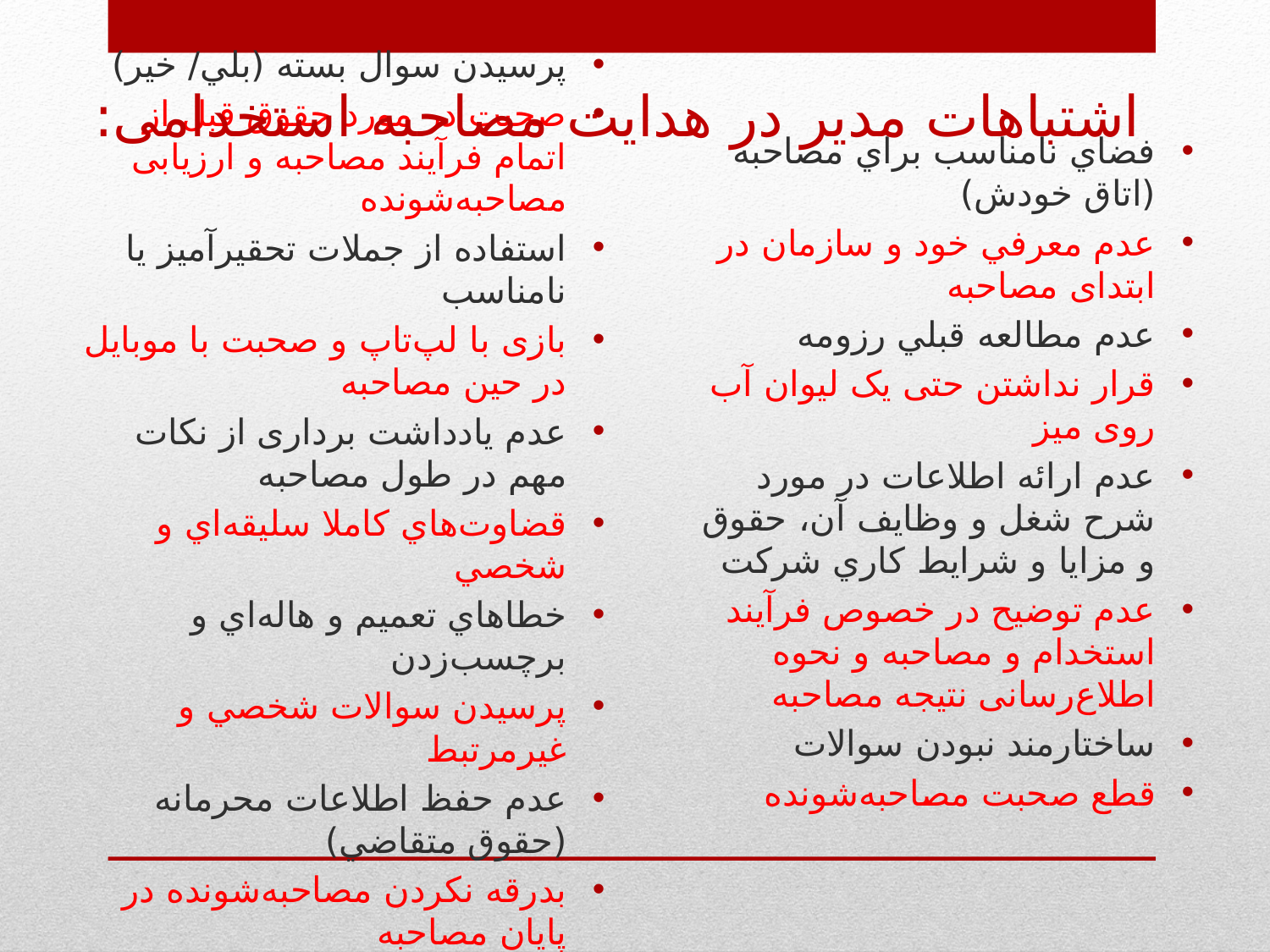

اشتباهات مدیر در هدايت مصاحبه استخدامی:
فضاي نامناسب براي مصاحبه (اتاق خودش)
عدم معرفي خود و سازمان در ابتدای مصاحبه
عدم مطالعه قبلي رزومه
قرار نداشتن حتی یک لیوان آب روی میز
عدم ارائه اطلاعات در مورد شرح شغل و وظايف آن، حقوق و مزايا و شرايط كاري شركت
عدم توضیح در خصوص فرآيند استخدام و مصاحبه و نحوه اطلاع‌رسانی نتیجه مصاحبه
ساختارمند نبودن سوالات
قطع صحبت مصاحبه‌شونده
پرسيدن سوال بسته (بلي/ خير)
صحبت در مورد حقوق قبل از اتمام فرآیند مصاحبه و ارزیابی مصاحبه‌شونده
استفاده از جملات تحقيرآميز يا نامناسب
بازی با لپ‌تاپ و صحبت با موبایل در حين مصاحبه
عدم يادداشت برداری از نكات مهم در طول مصاحبه
قضاوت‌هاي كاملا سليقه‌اي و شخصي
خطاهاي تعميم و هاله‌اي و برچسب‌زدن
پرسيدن سوالات شخصي و غیرمرتبط
عدم حفظ اطلاعات محرمانه (حقوق متقاضي)
بدرقه نکردن مصاحبه‌شونده در پایان مصاحبه